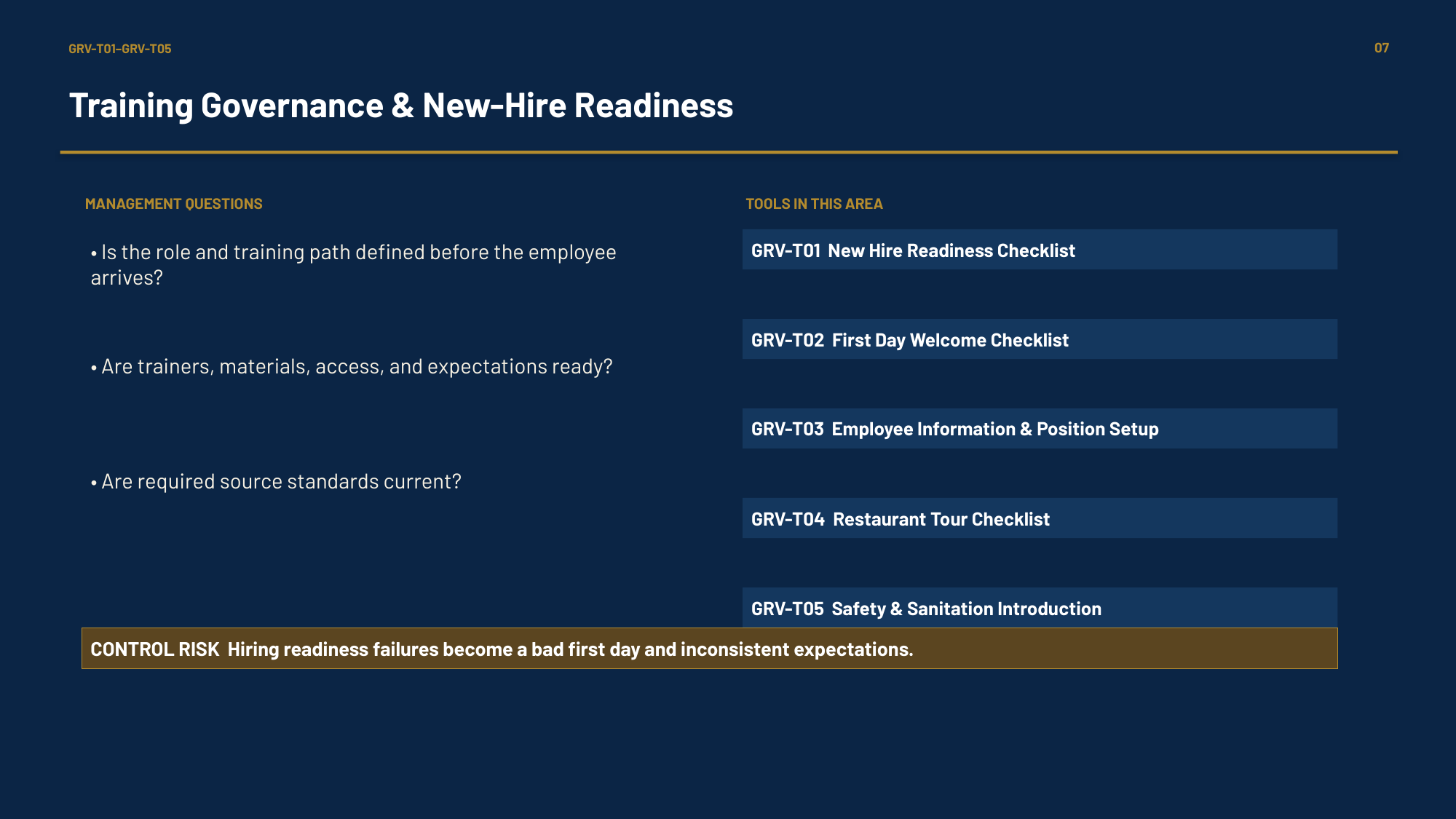

07
GRV-T01–GRV-T05
Training Governance & New-Hire Readiness

MANAGEMENT QUESTIONS
TOOLS IN THIS AREA
• Is the role and training path defined before the employee arrives?
GRV-T01  New Hire Readiness Checklist
GRV-T02  First Day Welcome Checklist
• Are trainers, materials, access, and expectations ready?
GRV-T03  Employee Information & Position Setup
• Are required source standards current?
GRV-T04  Restaurant Tour Checklist
GRV-T05  Safety & Sanitation Introduction
CONTROL RISK  Hiring readiness failures become a bad first day and inconsistent expectations.